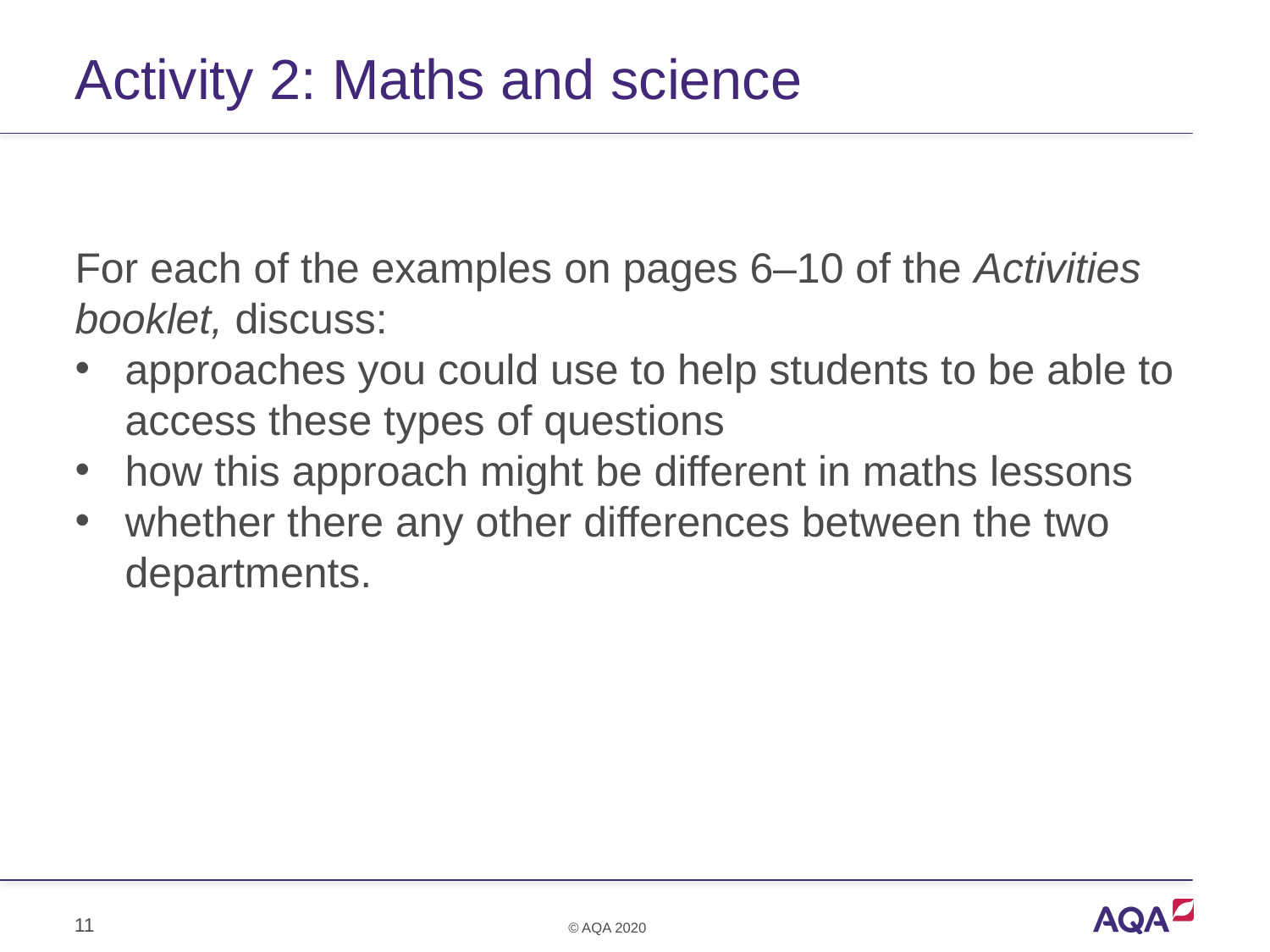

# Activity 2: Maths and science
For each of the examples on pages 6–10 of the Activities booklet, discuss:
approaches you could use to help students to be able to access these types of questions
how this approach might be different in maths lessons
whether there any other differences between the two departments.

11
© AQA 2020